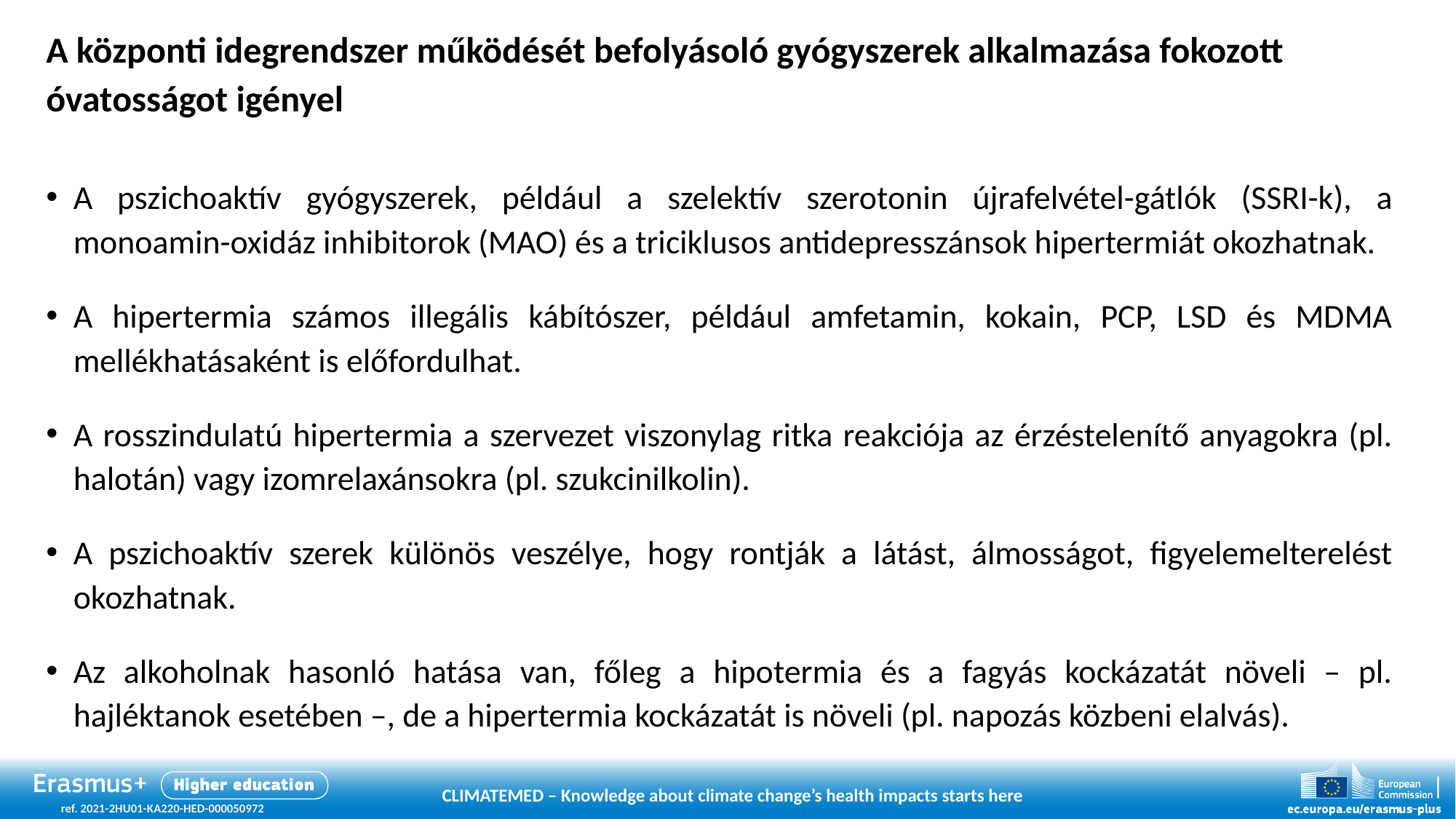

# A központi idegrendszer működését befolyásoló gyógyszerek alkalmazása fokozott óvatosságot igényel
A pszichoaktív gyógyszerek, például a szelektív szerotonin újrafelvétel-gátlók (SSRI-k), a monoamin-oxidáz inhibitorok (MAO) és a triciklusos antidepresszánsok hipertermiát okozhatnak.
A hipertermia számos illegális kábítószer, például amfetamin, kokain, PCP, LSD és MDMA mellékhatásaként is előfordulhat.
A rosszindulatú hipertermia a szervezet viszonylag ritka reakciója az érzéstelenítő anyagokra (pl. halotán) vagy izomrelaxánsokra (pl. szukcinilkolin).
A pszichoaktív szerek különös veszélye, hogy rontják a látást, álmosságot, figyelemelterelést okozhatnak.
Az alkoholnak hasonló hatása van, főleg a hipotermia és a fagyás kockázatát növeli – pl. hajléktanok esetében –, de a hipertermia kockázatát is növeli (pl. napozás közbeni elalvás).